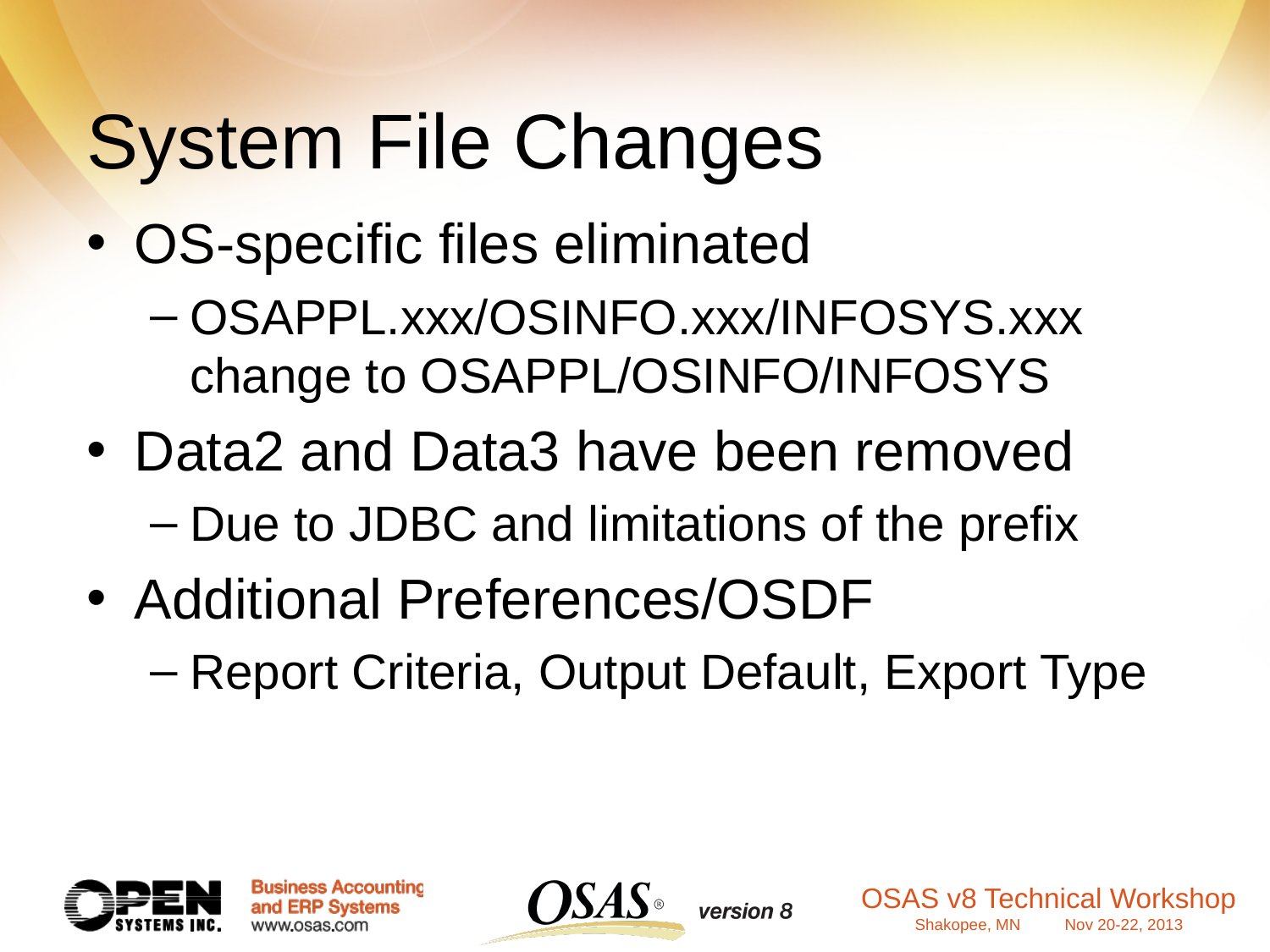

# System File Changes
OS-specific files eliminated
OSAPPL.xxx/OSINFO.xxx/INFOSYS.xxx change to OSAPPL/OSINFO/INFOSYS
Data2 and Data3 have been removed
Due to JDBC and limitations of the prefix
Additional Preferences/OSDF
Report Criteria, Output Default, Export Type